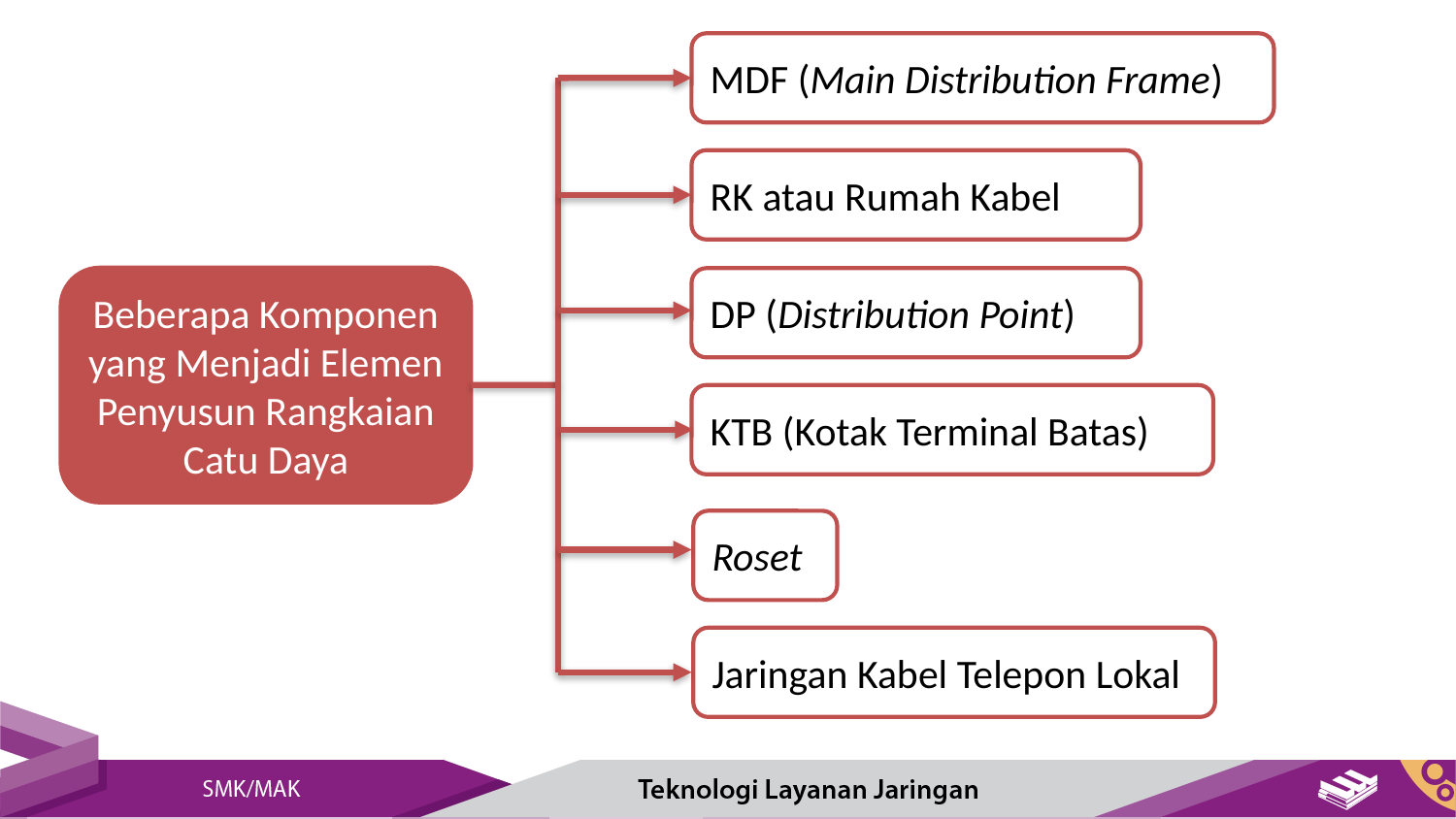

MDF (Main Distribution Frame)
RK atau Rumah Kabel
Beberapa Komponen yang Menjadi Elemen Penyusun Rangkaian Catu Daya
DP (Distribution Point)
KTB (Kotak Terminal Batas)
Roset
Jaringan Kabel Telepon Lokal